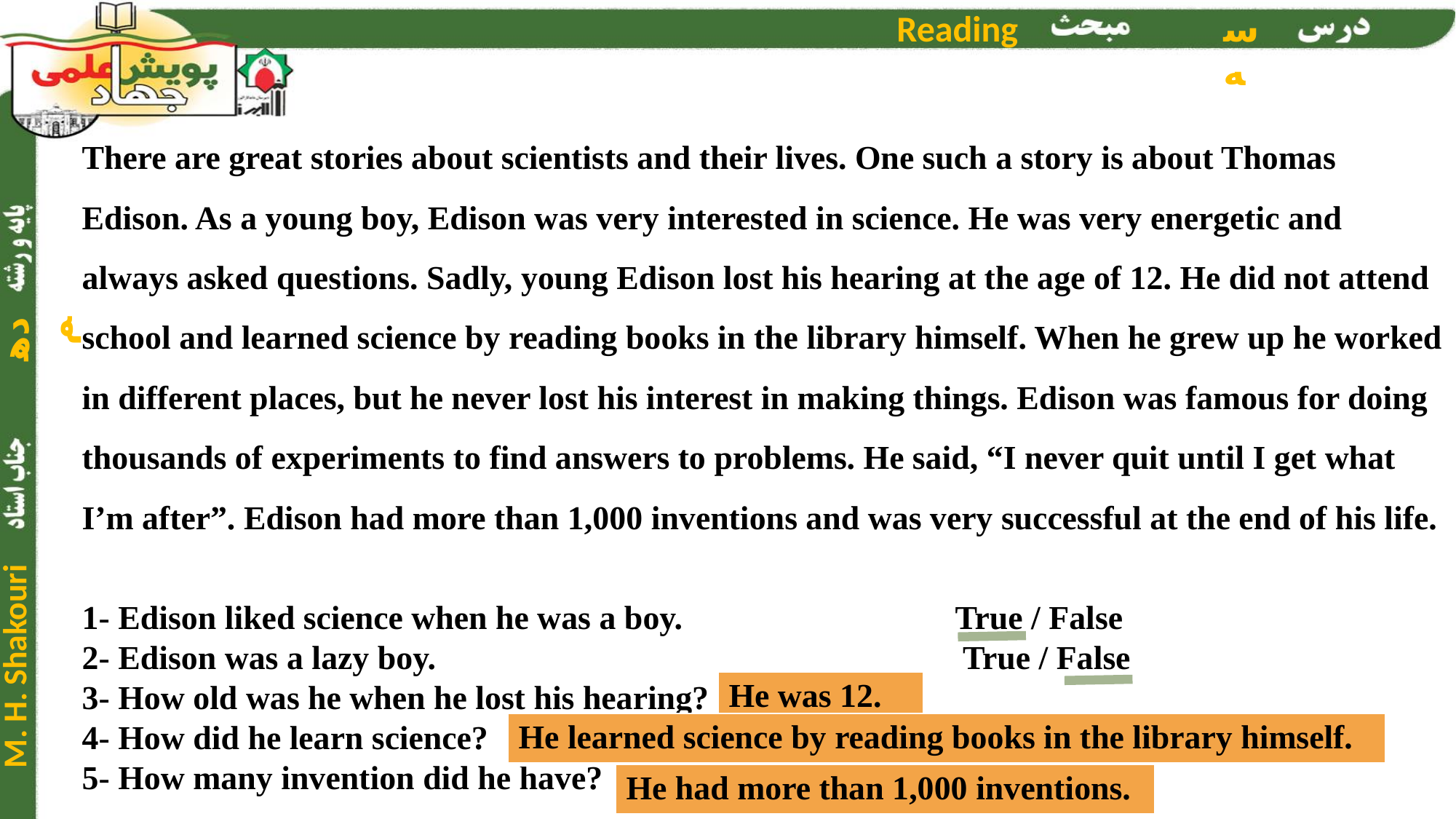

There are great stories about scientists and their lives. One such a story is about Thomas Edison. As a young boy, Edison was very interested in science. He was very energetic and always asked questions. Sadly, young Edison lost his hearing at the age of 12. He did not attend school and learned science by reading books in the library himself. When he grew up he worked in different places, but he never lost his interest in making things. Edison was famous for doing thousands of experiments to find answers to problems. He said, “I never quit until I get what I’m after”. Edison had more than 1,000 inventions and was very successful at the end of his life.

1- Edison liked science when he was a boy.		 	True / False
2- Edison was a lazy boy.					 True / False
3- How old was he when he lost his hearing?
4- How did he learn science?
5- How many invention did he have?
| He was 12. |
| --- |
| He learned science by reading books in the library himself. |
| --- |
| He had more than 1,000 inventions. |
| --- |